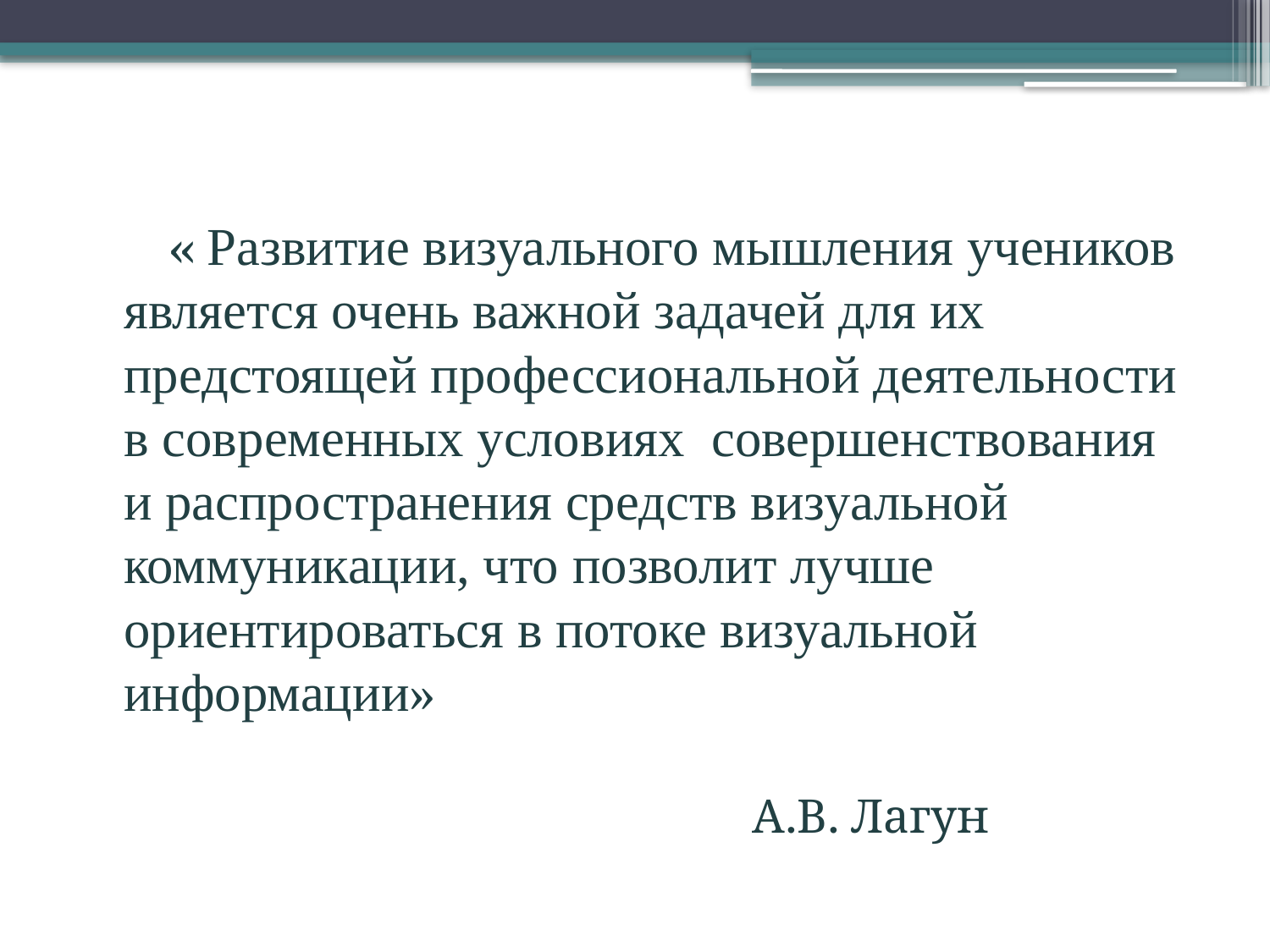

#
       « Развитие визуального мышления учеников является очень важной задачей для их предстоящей профессиональной деятельности в современных условиях  совершенствования и распространения средств визуальной коммуникации, что позволит лучше ориентироваться в потоке визуальной информации»

                                                           А.В. Лагун